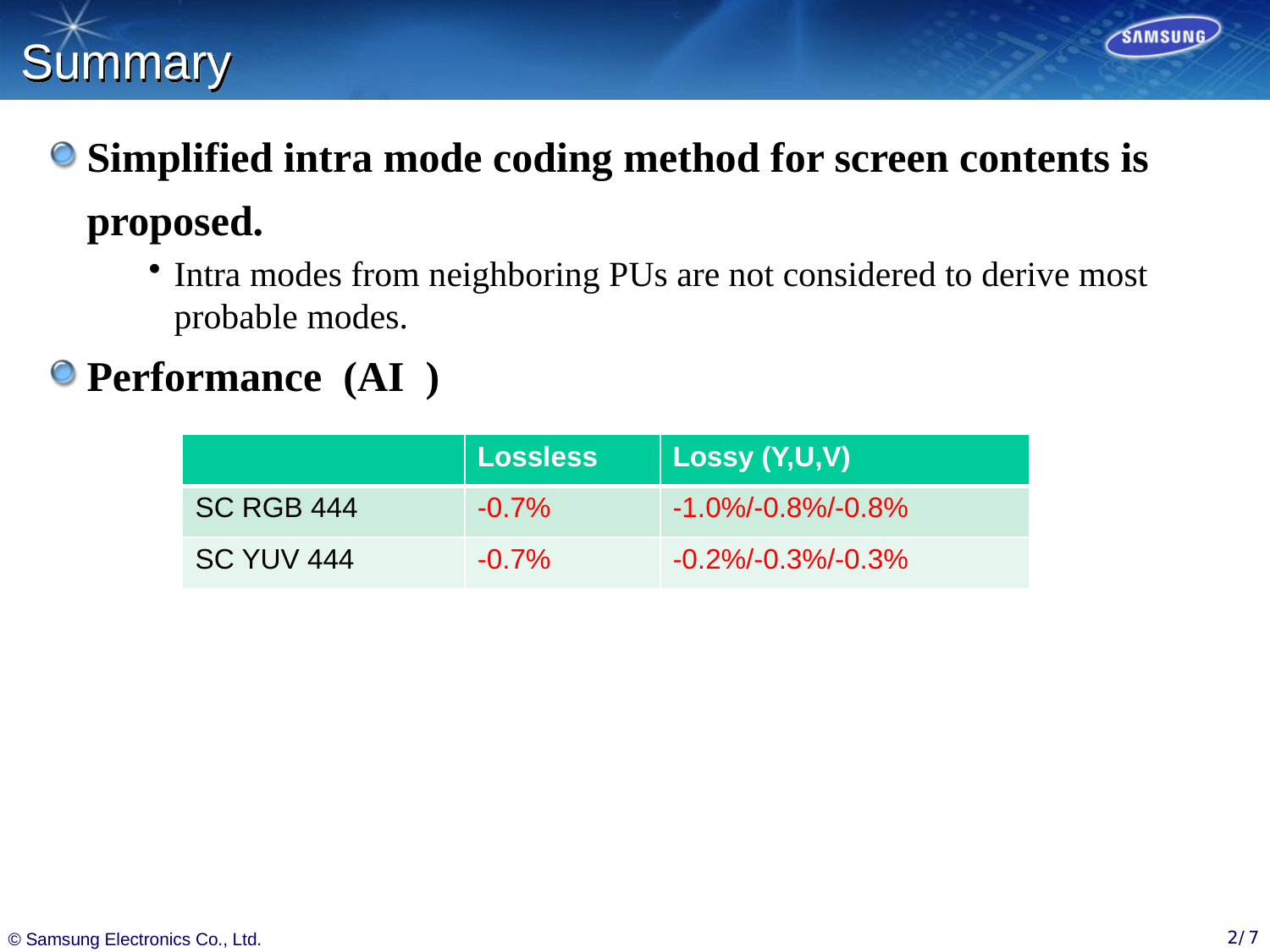

# Summary
Simplified intra mode coding method for screen contents is proposed.
Intra modes from neighboring PUs are not considered to derive most probable modes.
Performance  (AI  )

|  | Lossless | Lossy (Y,U,V) |
| --- | --- | --- |
| SC RGB 444 | -0.7% | -1.0%/-0.8%/-0.8% |
| SC YUV 444 | -0.7% | -0.2%/-0.3%/-0.3% |